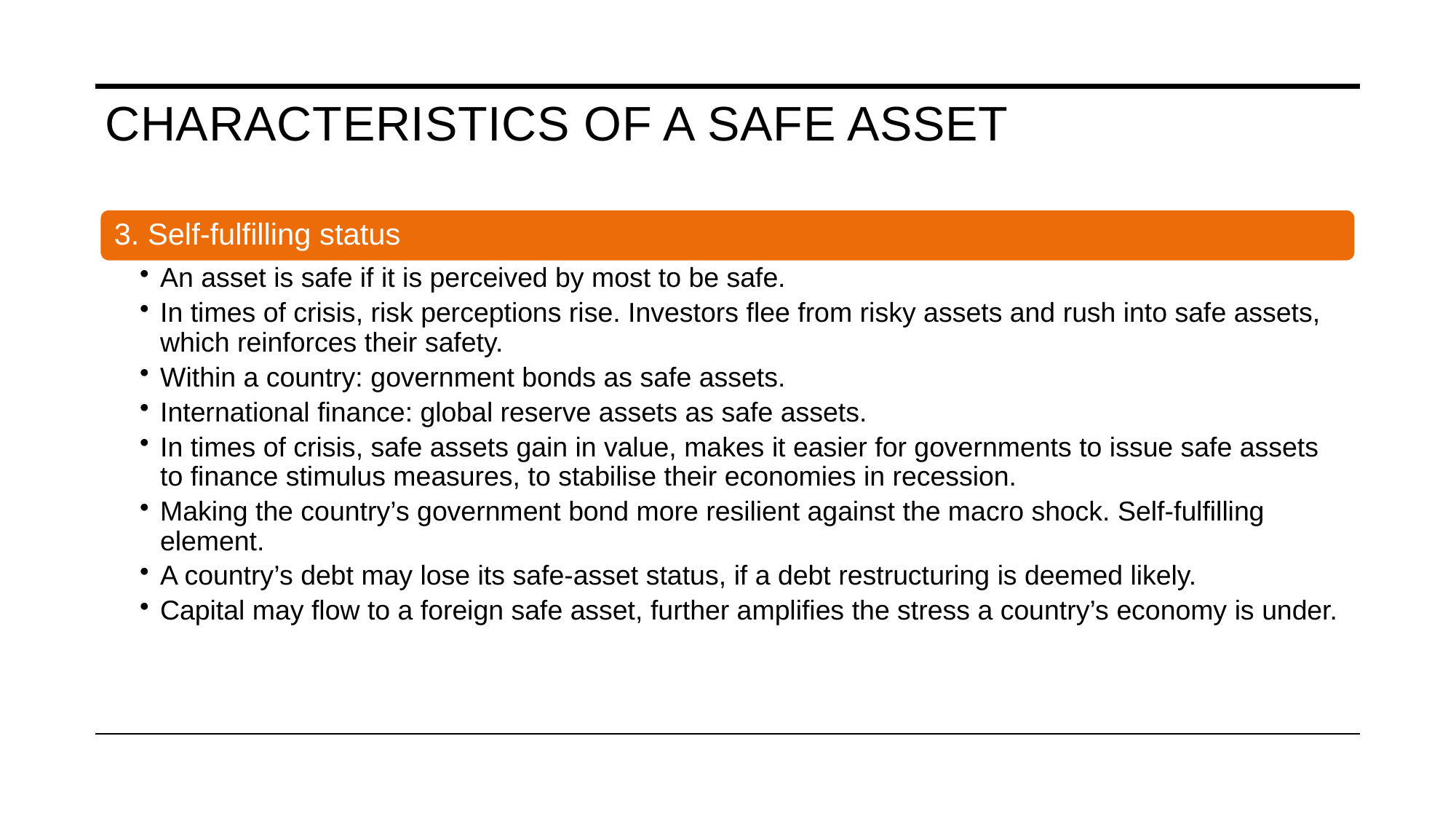

# Characteristics of a safe asset
3. Self-fulfilling status
An asset is safe if it is perceived by most to be safe.
In times of crisis, risk perceptions rise. Investors flee from risky assets and rush into safe assets, which reinforces their safety.
Within a country: government bonds as safe assets.
International finance: global reserve assets as safe assets.
In times of crisis, safe assets gain in value, makes it easier for governments to issue safe assets to finance stimulus measures, to stabilise their economies in recession.
Making the country’s government bond more resilient against the macro shock. Self-fulfilling element.
A country’s debt may lose its safe-asset status, if a debt restructuring is deemed likely.
Capital may flow to a foreign safe asset, further amplifies the stress a country’s economy is under.